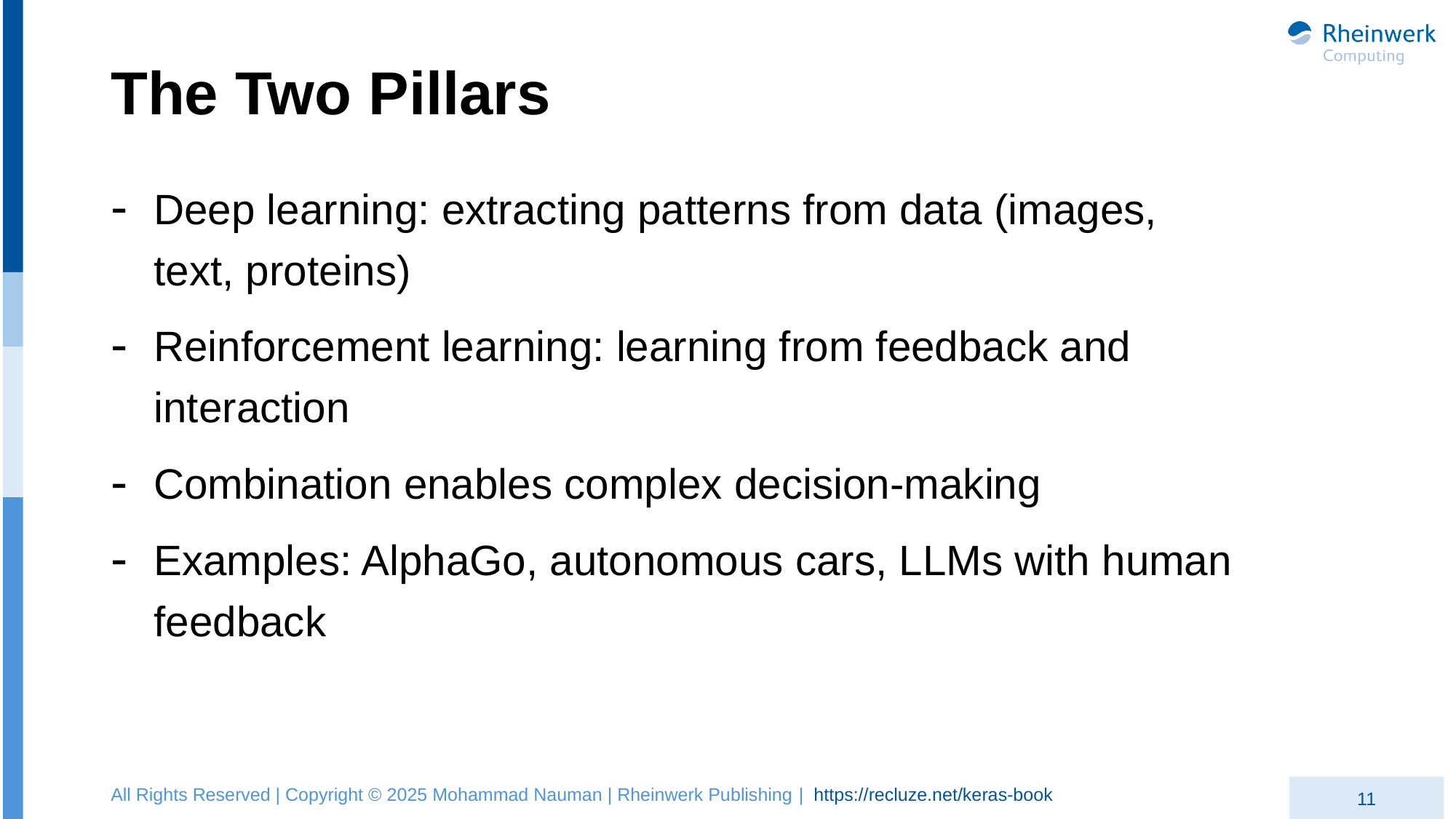

# The Two Pillars
Deep learning: extracting patterns from data (images, text, proteins)
Reinforcement learning: learning from feedback and interaction
Combination enables complex decision-making
Examples: AlphaGo, autonomous cars, LLMs with human feedback